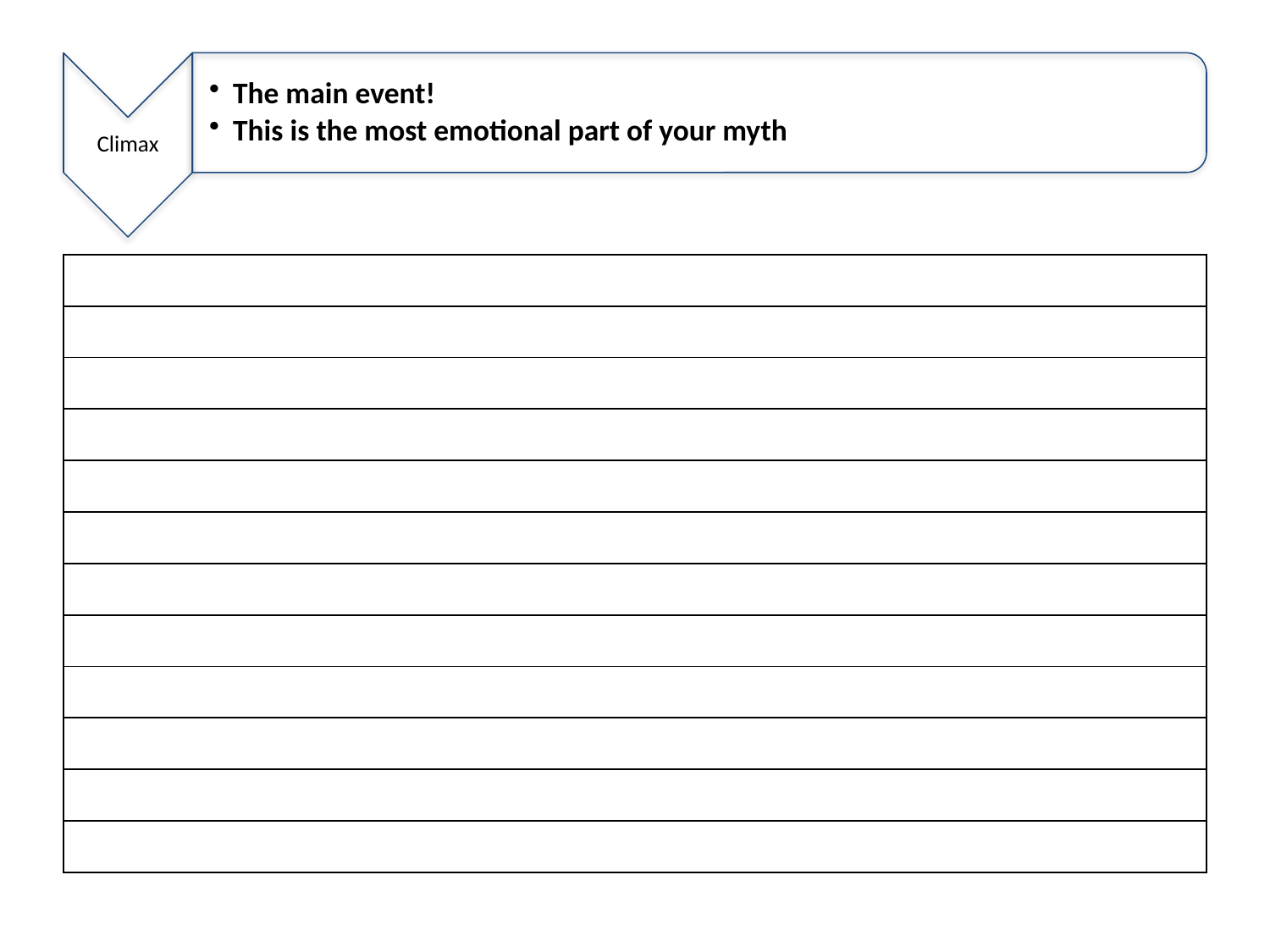

Climax

The main event!
This is the most emotional part of your myth
|  |
| --- |
|  |
|  |
|  |
|  |
|  |
|  |
|  |
|  |
|  |
|  |
|  |